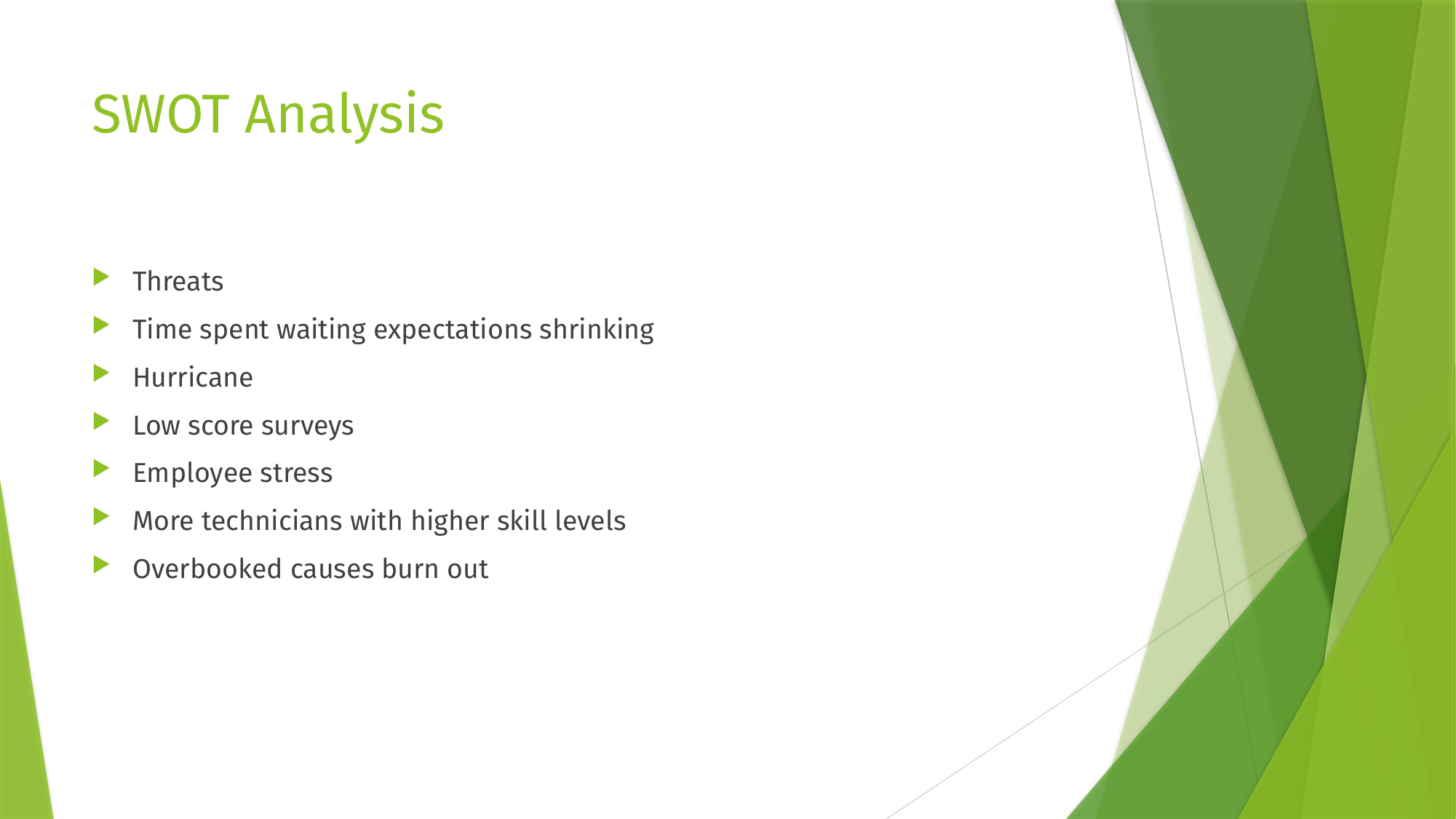

# SWOT Analysis
Threats
Time spent waiting expectations shrinking
Hurricane
Low score surveys
Employee stress
More technicians with higher skill levels
Overbooked causes burn out